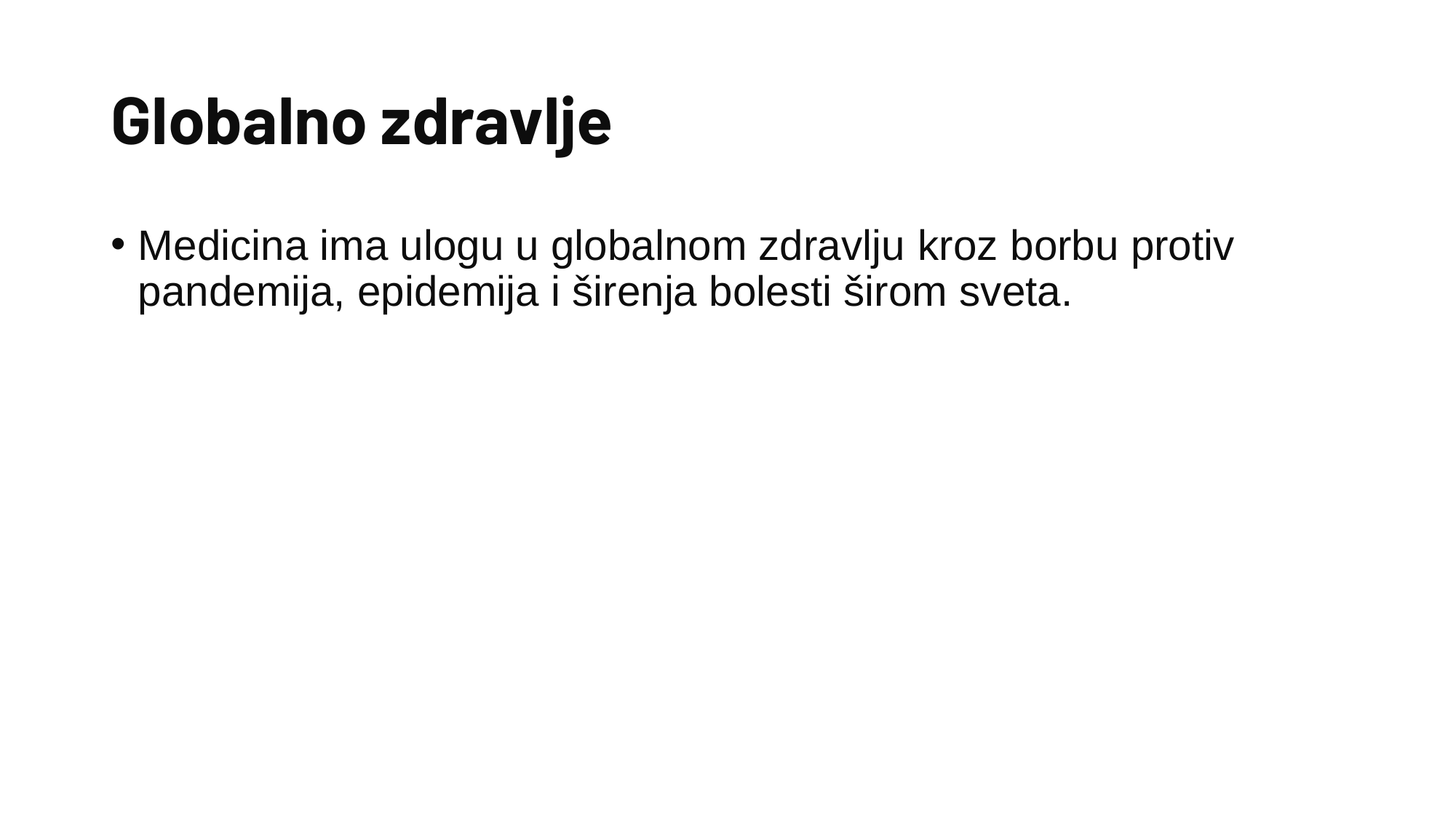

# Globalno zdravlje
Medicina ima ulogu u globalnom zdravlju kroz borbu protiv pandemija, epidemija i širenja bolesti širom sveta.